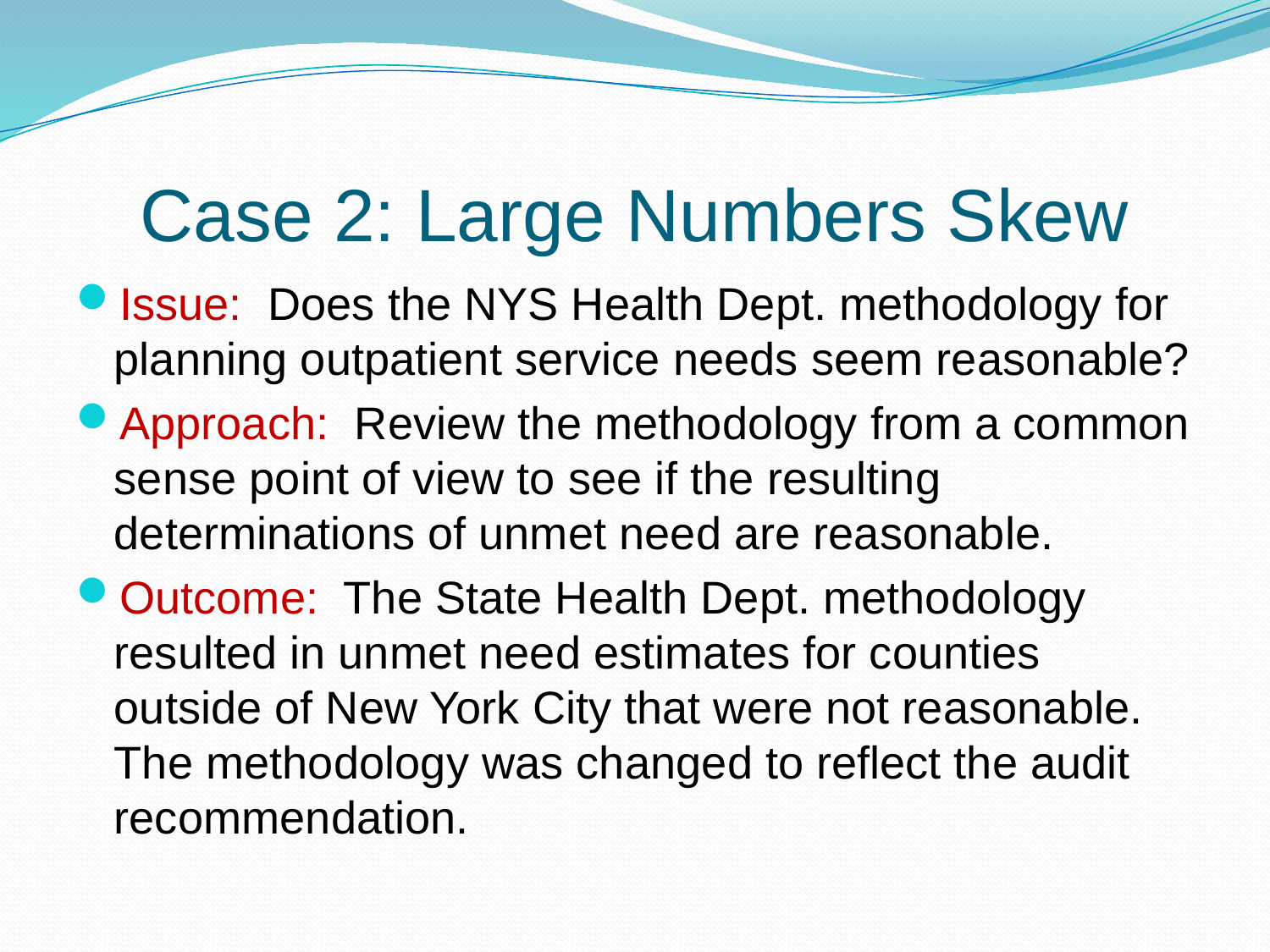

# Case 2: Large Numbers Skew
Issue:  Does the NYS Health Dept. methodology for planning outpatient service needs seem reasonable?
Approach:  Review the methodology from a common sense point of view to see if the resulting determinations of unmet need are reasonable.
Outcome:  The State Health Dept. methodology resulted in unmet need estimates for counties outside of New York City that were not reasonable.  The methodology was changed to reflect the audit recommendation.